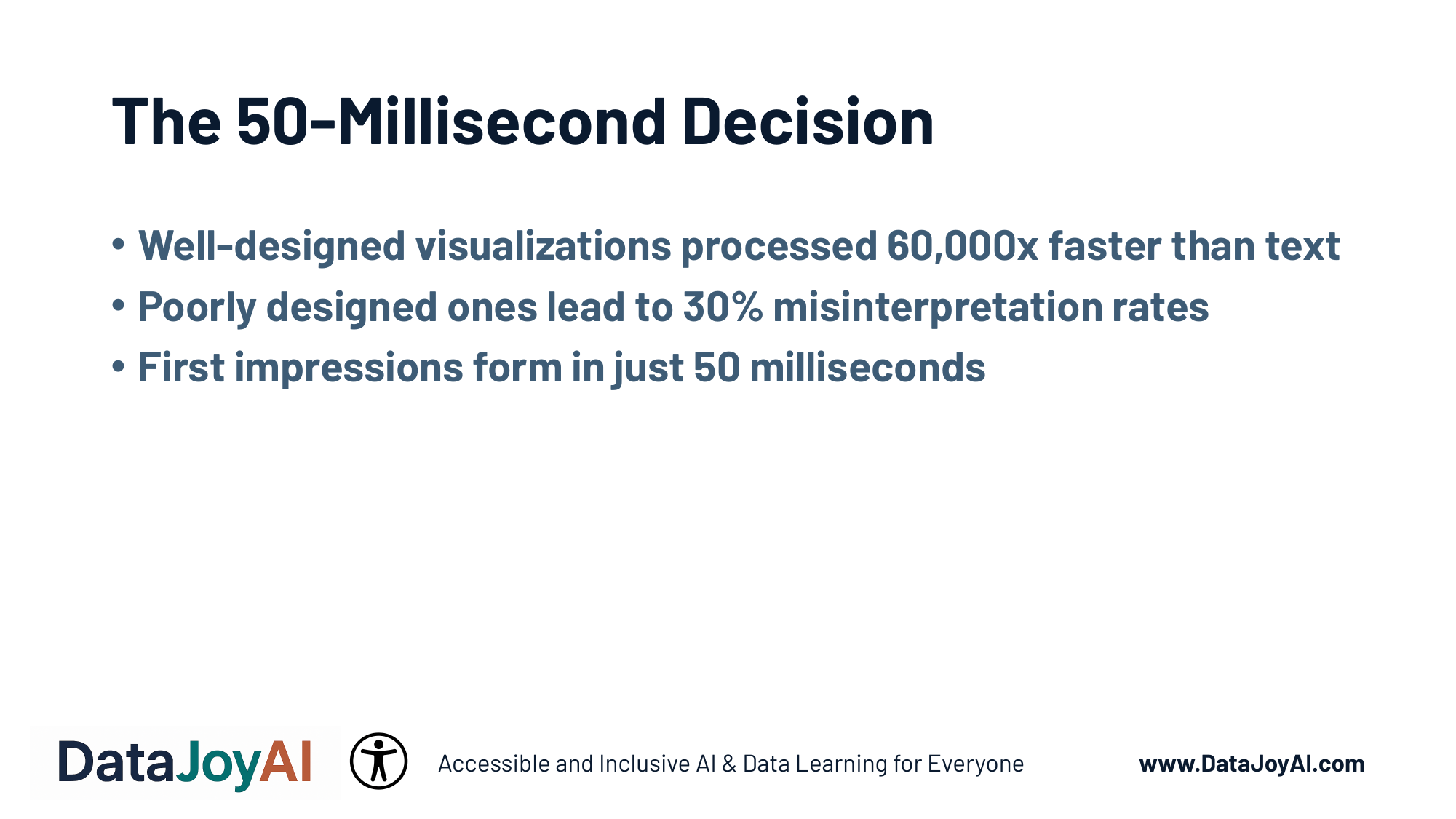

# The 50-Millisecond Decision
Well-designed visualizations processed 60,000x faster than text
Poorly designed ones lead to 30% misinterpretation rates
First impressions form in just 50 milliseconds